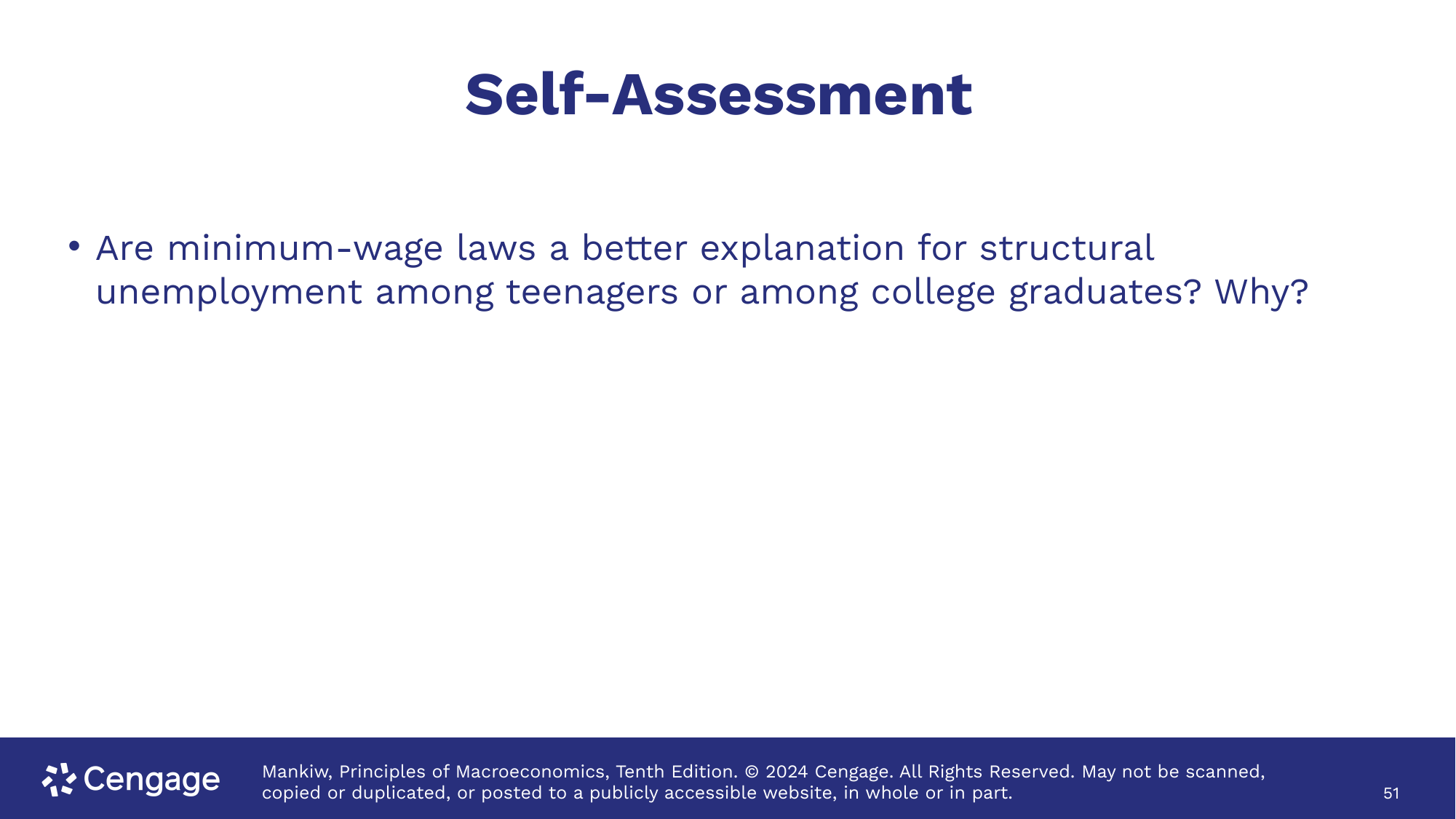

# Self-Assessment
Are minimum-wage laws a better explanation for structural unemployment among teenagers or among college graduates? Why?